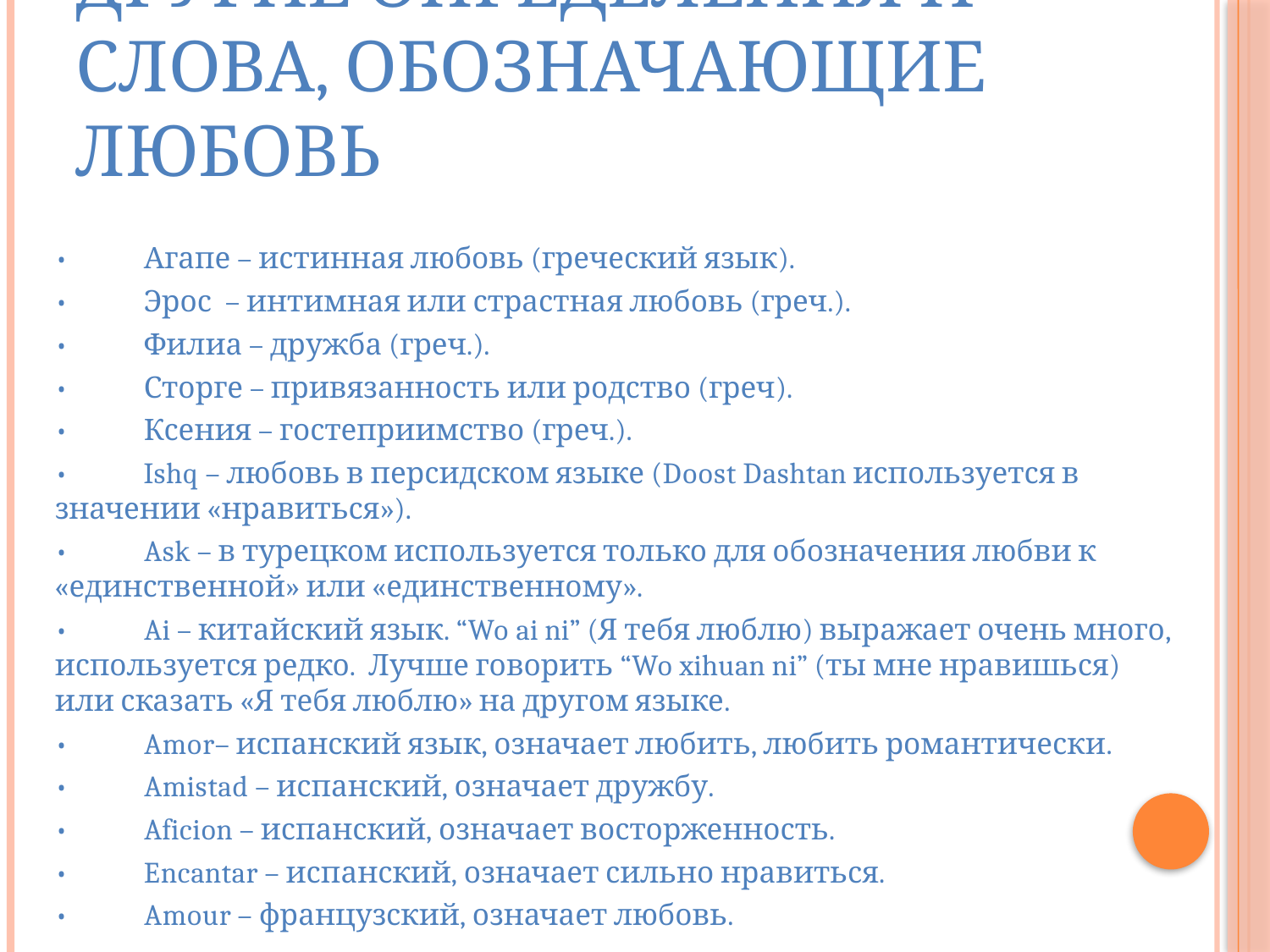

# Другие определения и слова, обозначающие любовь

•	Агапе – истинная любовь (греческий язык).
•	Эрос  – интимная или страстная любовь (греч.).
•	Филиа – дружба (греч.).
•	Сторге – привязанность или родство (греч).
•	Ксения – гостеприимство (греч.).
•	Ishq – любовь в персидском языке (Doost Dashtan используется в значении «нравиться»).
•	Ask – в турецком используется только для обозначения любви к «единственной» или «единственному».
•	Ai – китайский язык. “Wo ai ni” (Я тебя люблю) выражает очень много, используется редко.  Лучше говорить “Wo xihuan ni” (ты мне нравишься) или сказать «Я тебя люблю» на другом языке.
•	Amor– испанский язык, означает любить, любить романтически.
•	Amistad – испанский, означает дружбу.
•	Aficion – испанский, означает восторженность.
•	Encantar – испанский, означает сильно нравиться.
•	Amour – французский, означает любовь.